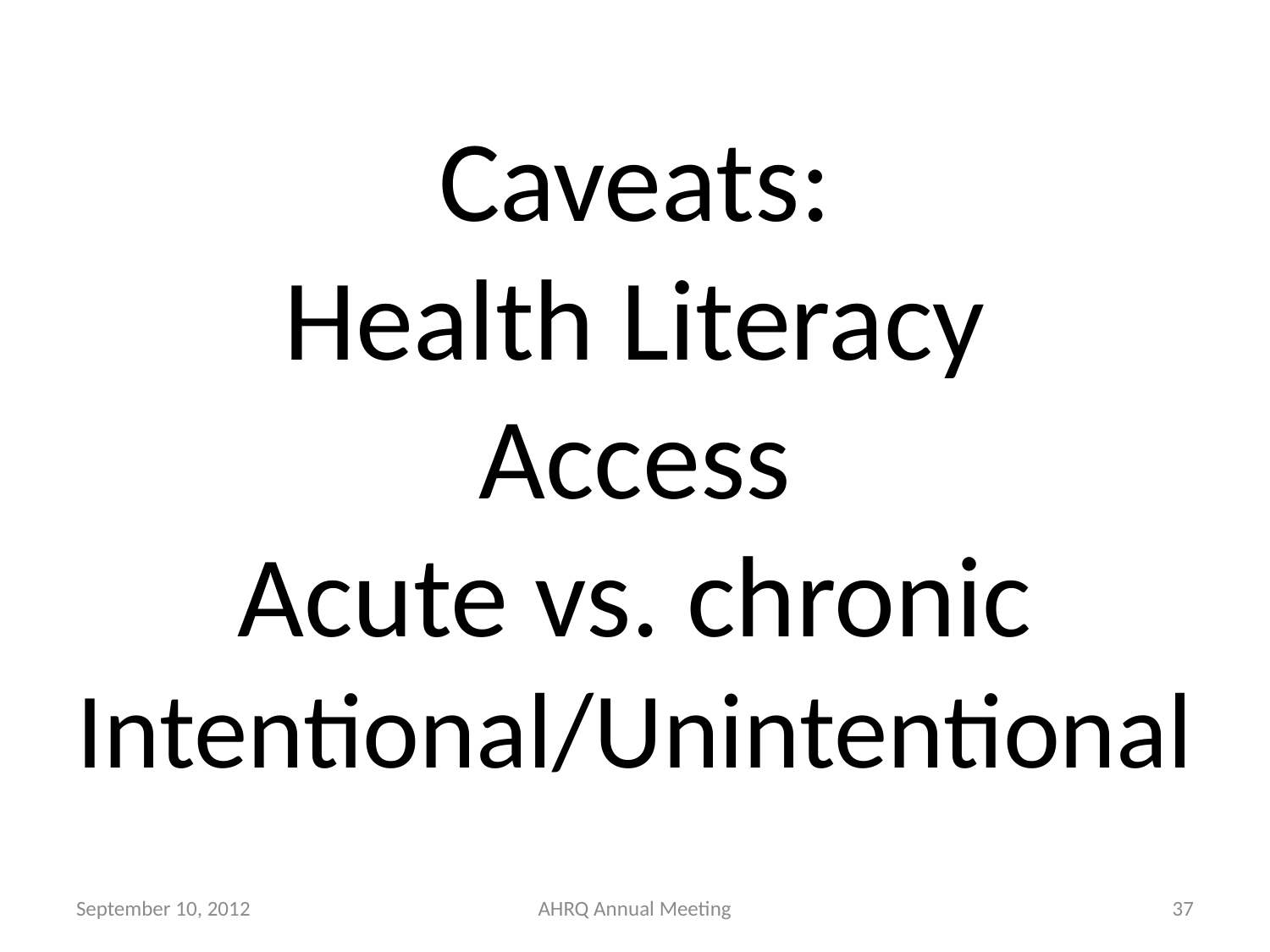

# Caveats: Health Literacy Access Acute vs. chronic Intentional/Unintentional
September 10, 2012
AHRQ Annual Meeting
37